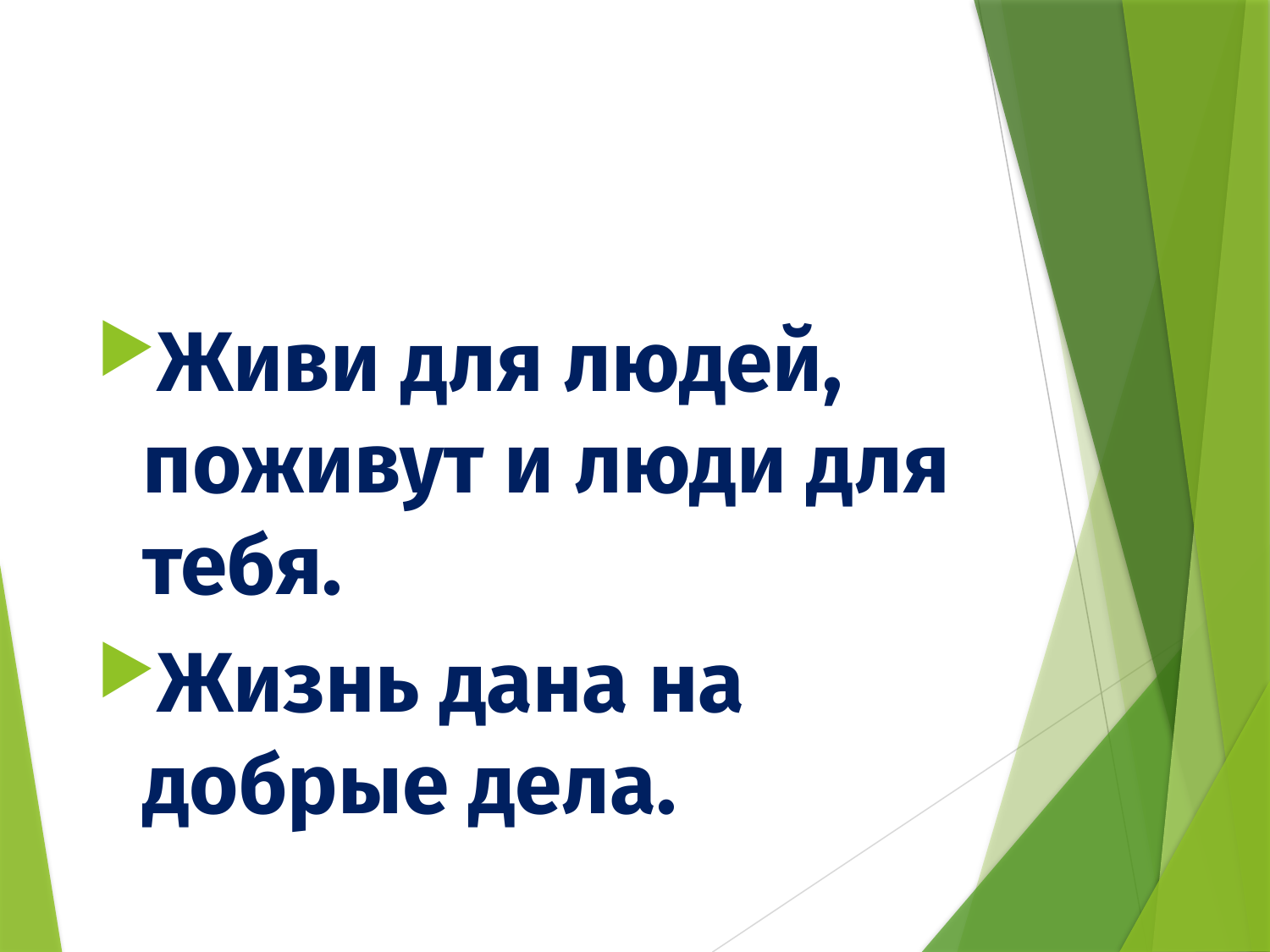

#
Живи для людей, поживут и люди для тебя.
Жизнь дана на добрые дела.